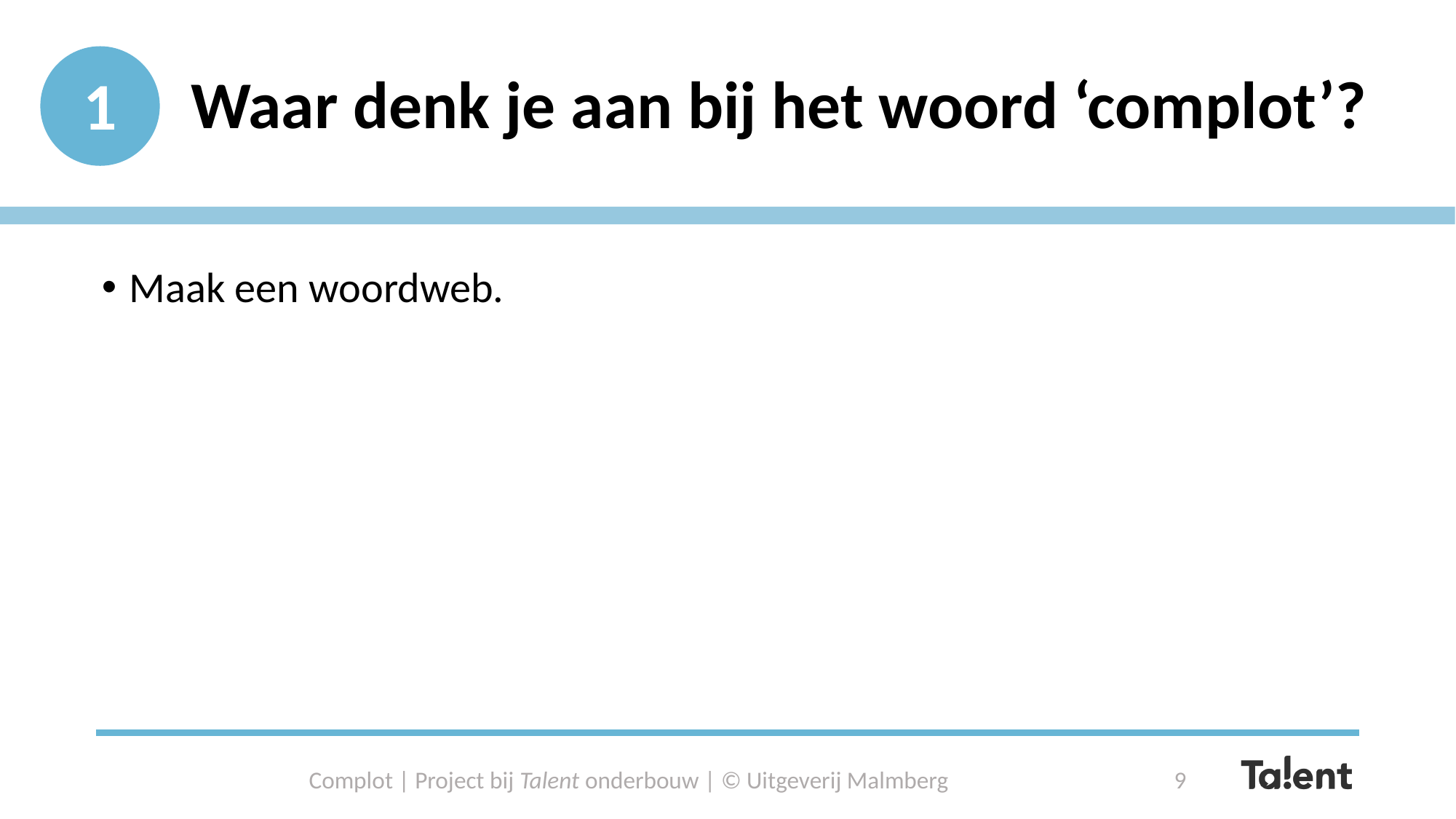

# Waar denk je aan bij het woord ‘complot’?
1
Maak een woordweb.

Complot | Project bij Talent onderbouw | © Uitgeverij Malmberg
9